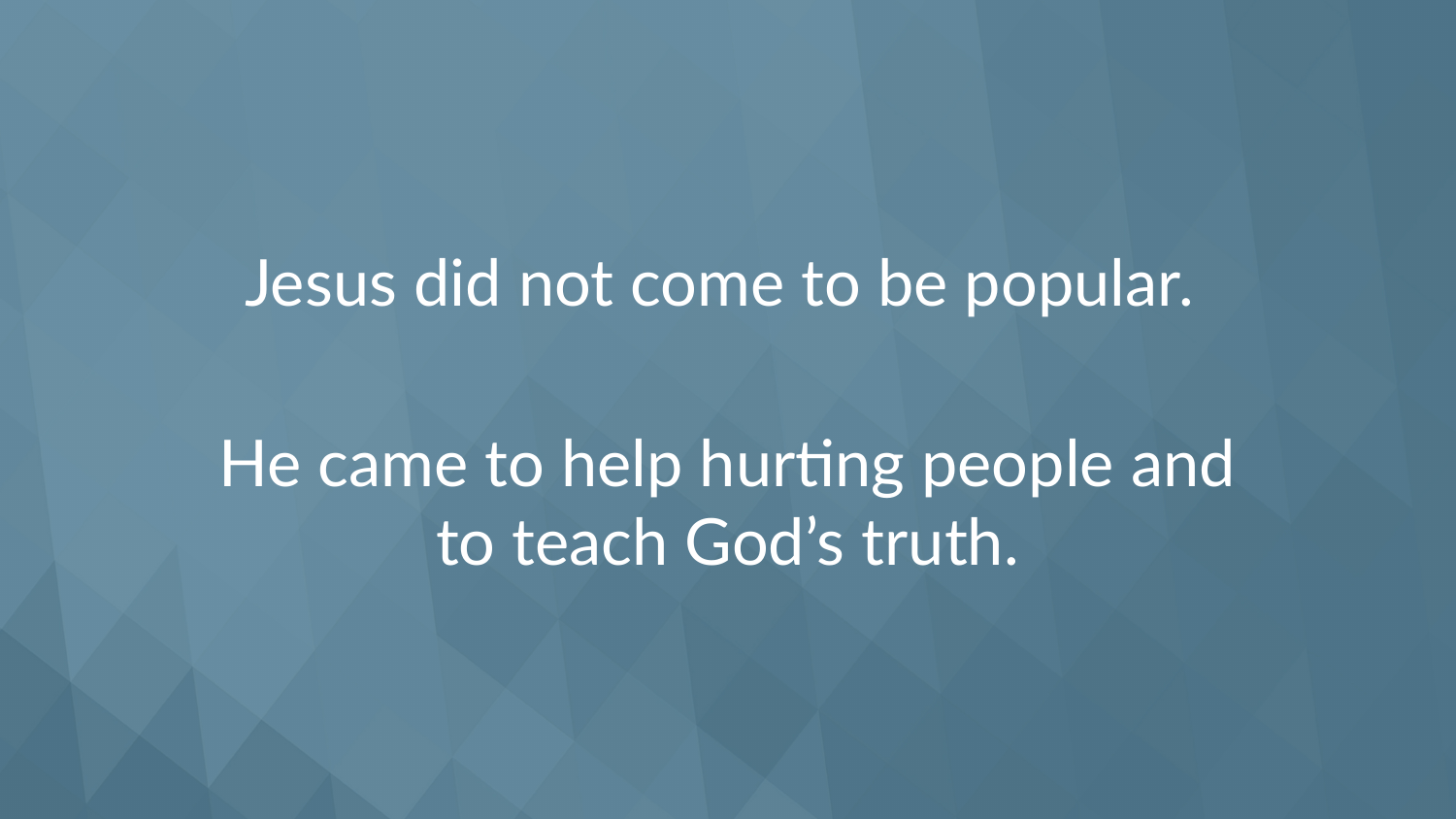

Jesus did not come to be popular.

He came to help hurting people and to teach God’s truth.